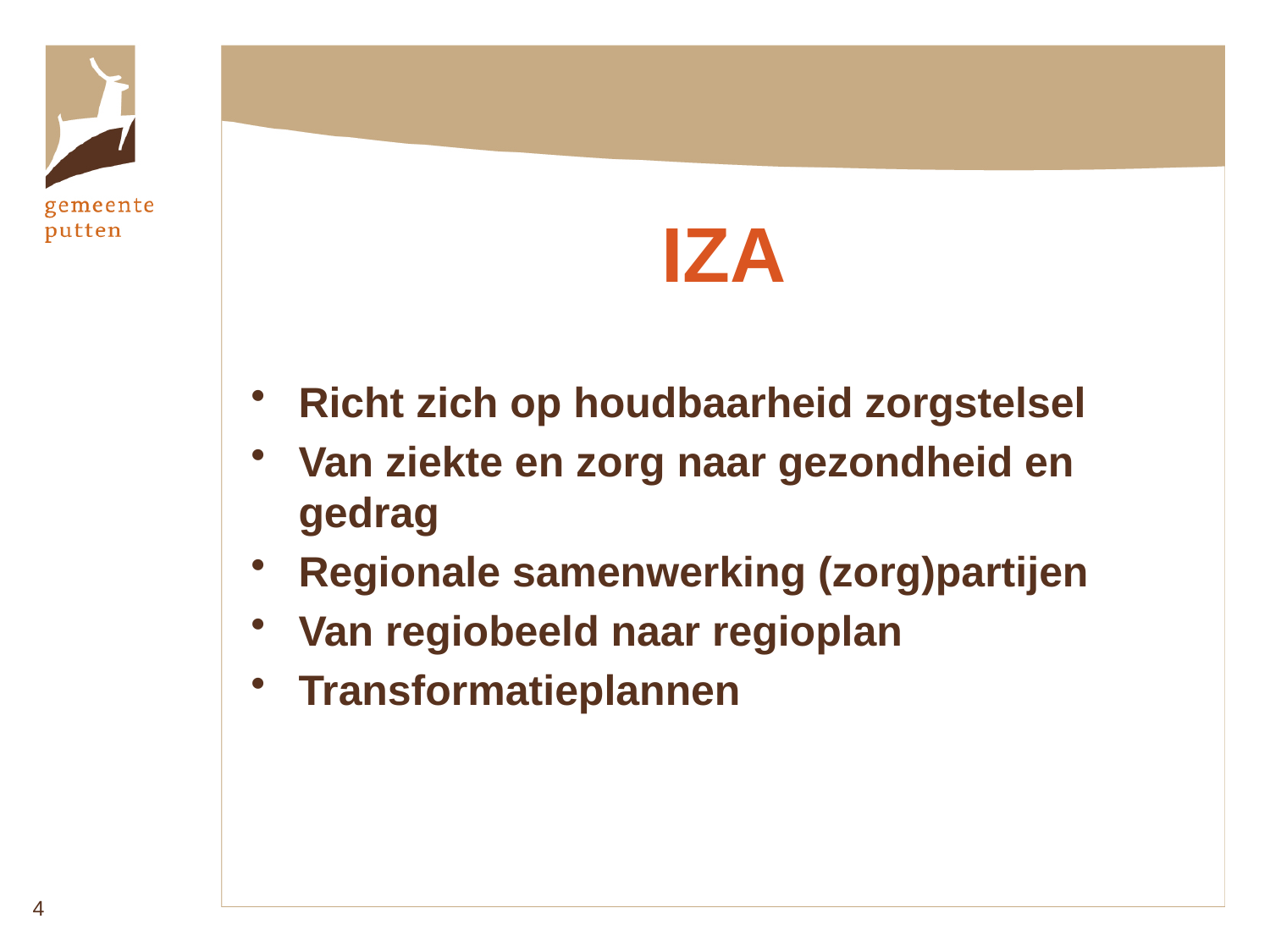

IZA

Richt zich op houdbaarheid zorgstelsel
Van ziekte en zorg naar gezondheid en gedrag
Regionale samenwerking (zorg)partijen
Van regiobeeld naar regioplan
Transformatieplannen

4